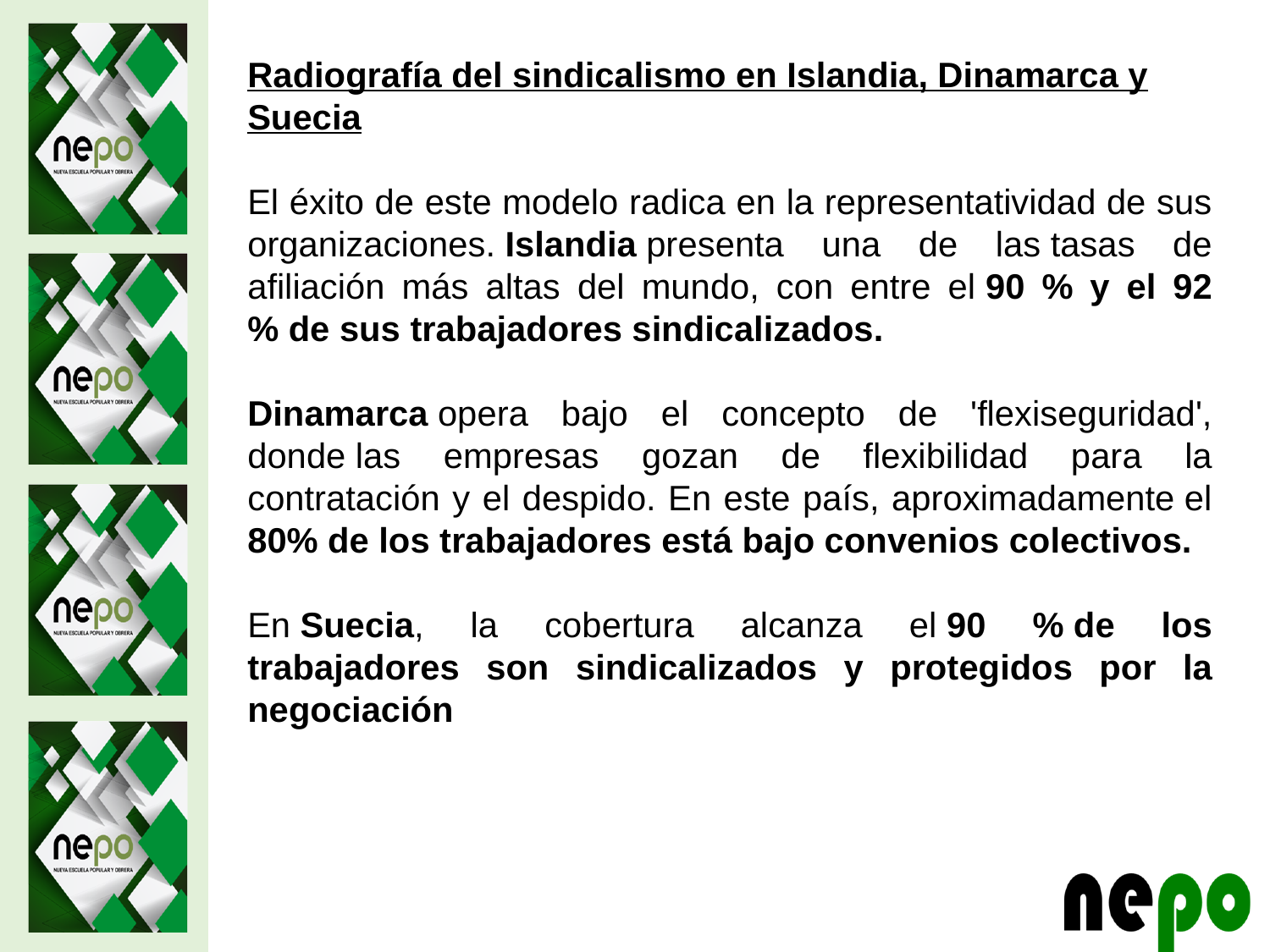

Radiografía del sindicalismo en Islandia, Dinamarca y Suecia
El éxito de este modelo radica en la representatividad de sus organizaciones. Islandia presenta una de las tasas de afiliación más altas del mundo, con entre el 90 % y el 92 % de sus trabajadores sindicalizados.

Dinamarca opera bajo el concepto de 'flexiseguridad', donde las empresas gozan de flexibilidad para la contratación y el despido. En este país, aproximadamente el 80% de los trabajadores está bajo convenios colectivos.

En Suecia, la cobertura alcanza el 90 % de los trabajadores son sindicalizados y protegidos por la negociación